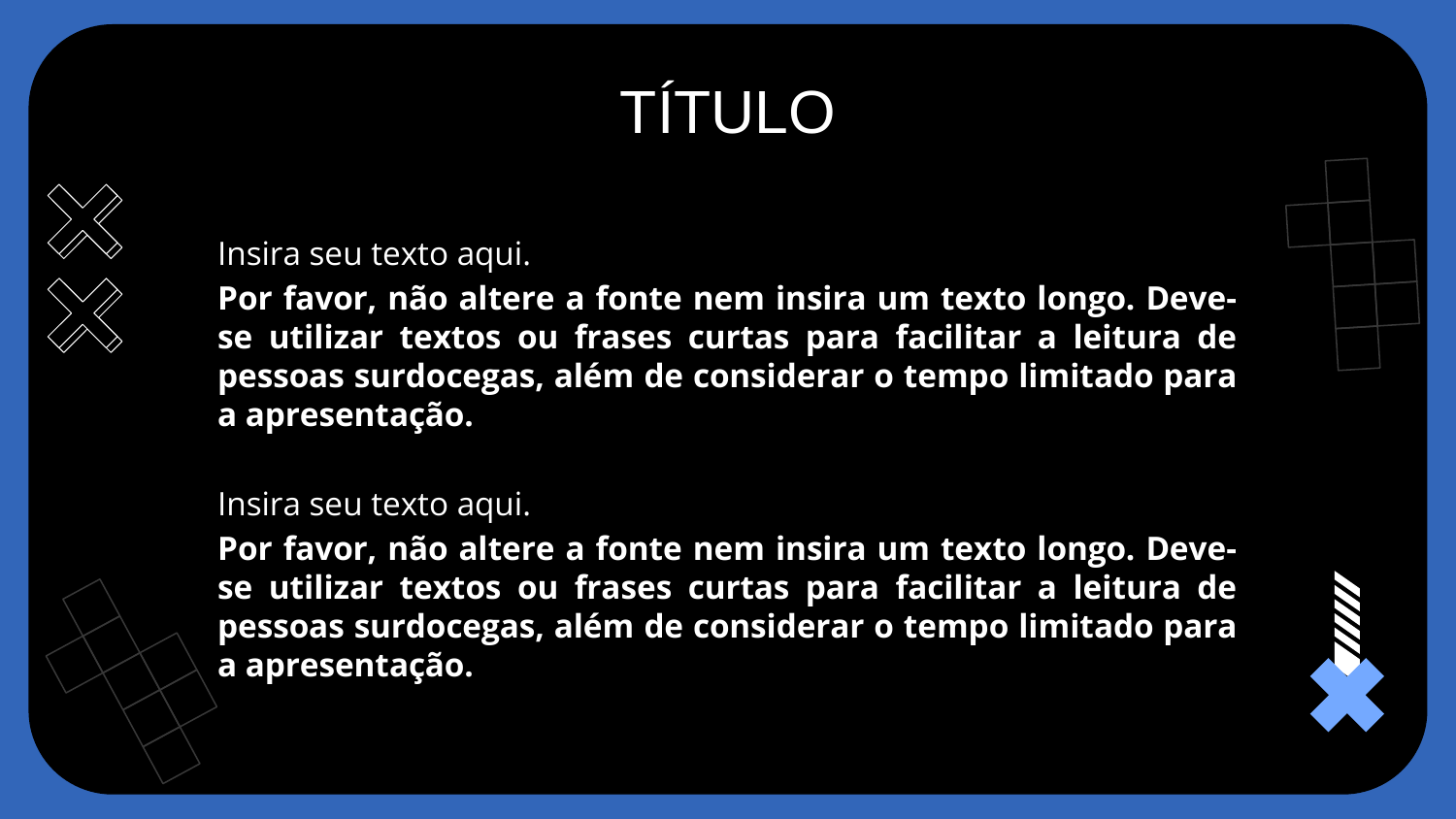

# TÍTULO
Insira seu texto aqui.
Por favor, não altere a fonte nem insira um texto longo. Deve-se utilizar textos ou frases curtas para facilitar a leitura de pessoas surdocegas, além de considerar o tempo limitado para a apresentação.

Insira seu texto aqui.
Por favor, não altere a fonte nem insira um texto longo. Deve-se utilizar textos ou frases curtas para facilitar a leitura de pessoas surdocegas, além de considerar o tempo limitado para a apresentação.